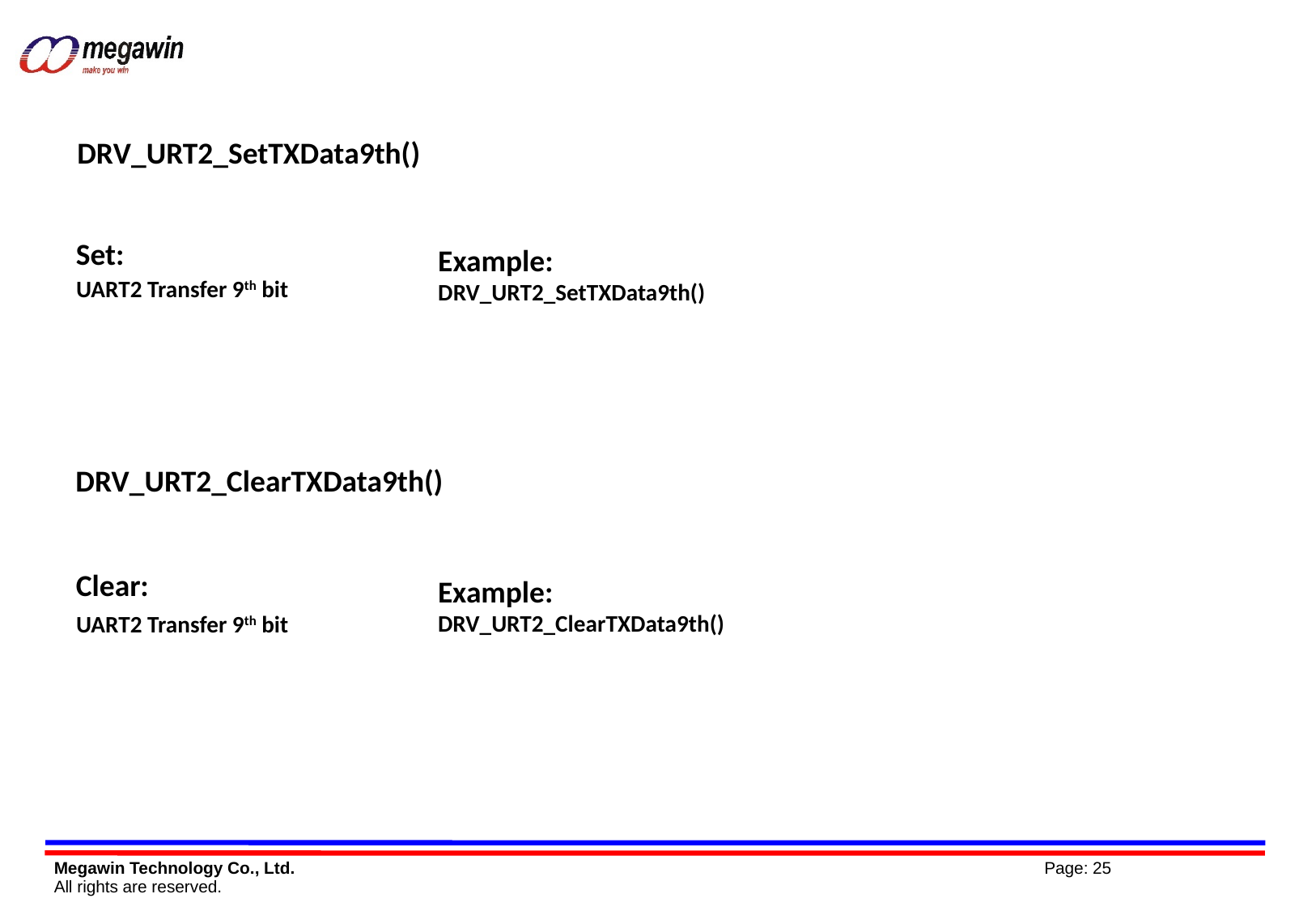

DRV_URT2_SetTXData9th()
Set:
Example:
DRV_URT2_SetTXData9th()

UART2 Transfer 9th bit
DRV_URT2_ClearTXData9th()
Clear:
Example:
DRV_URT2_ClearTXData9th()

UART2 Transfer 9th bit